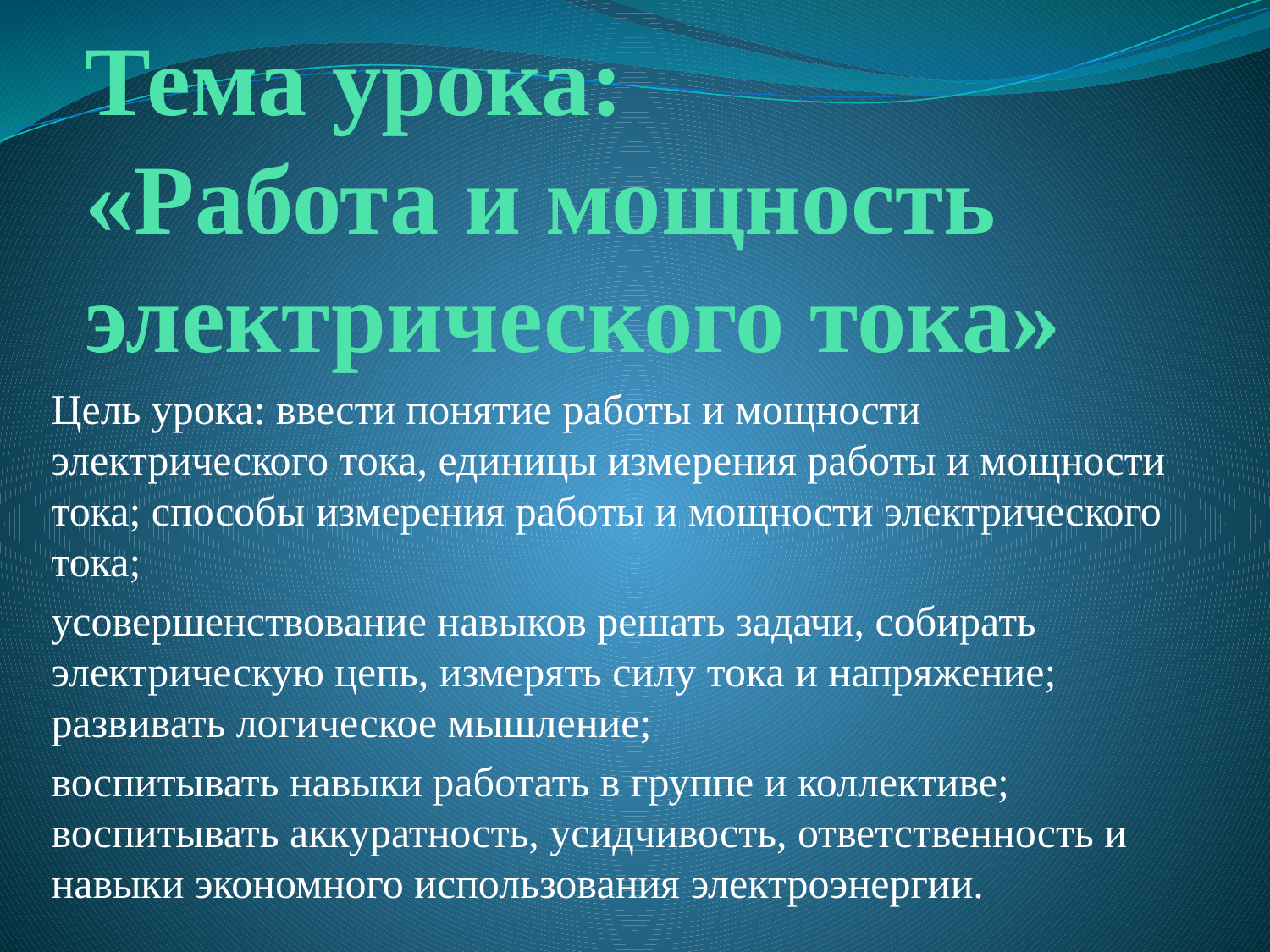

# Тема урока: «Работа и мощность электрического тока»
Цель урока: ввести понятие работы и мощности электрического тока, единицы измерения работы и мощности тока; способы измерения работы и мощности электрического тока;
усовершенствование навыков решать задачи, собирать электрическую цепь, измерять силу тока и напряжение; развивать логическое мышление;
воспитывать навыки работать в группе и коллективе; воспитывать аккуратность, усидчивость, ответственность и навыки экономного использования электроэнергии.